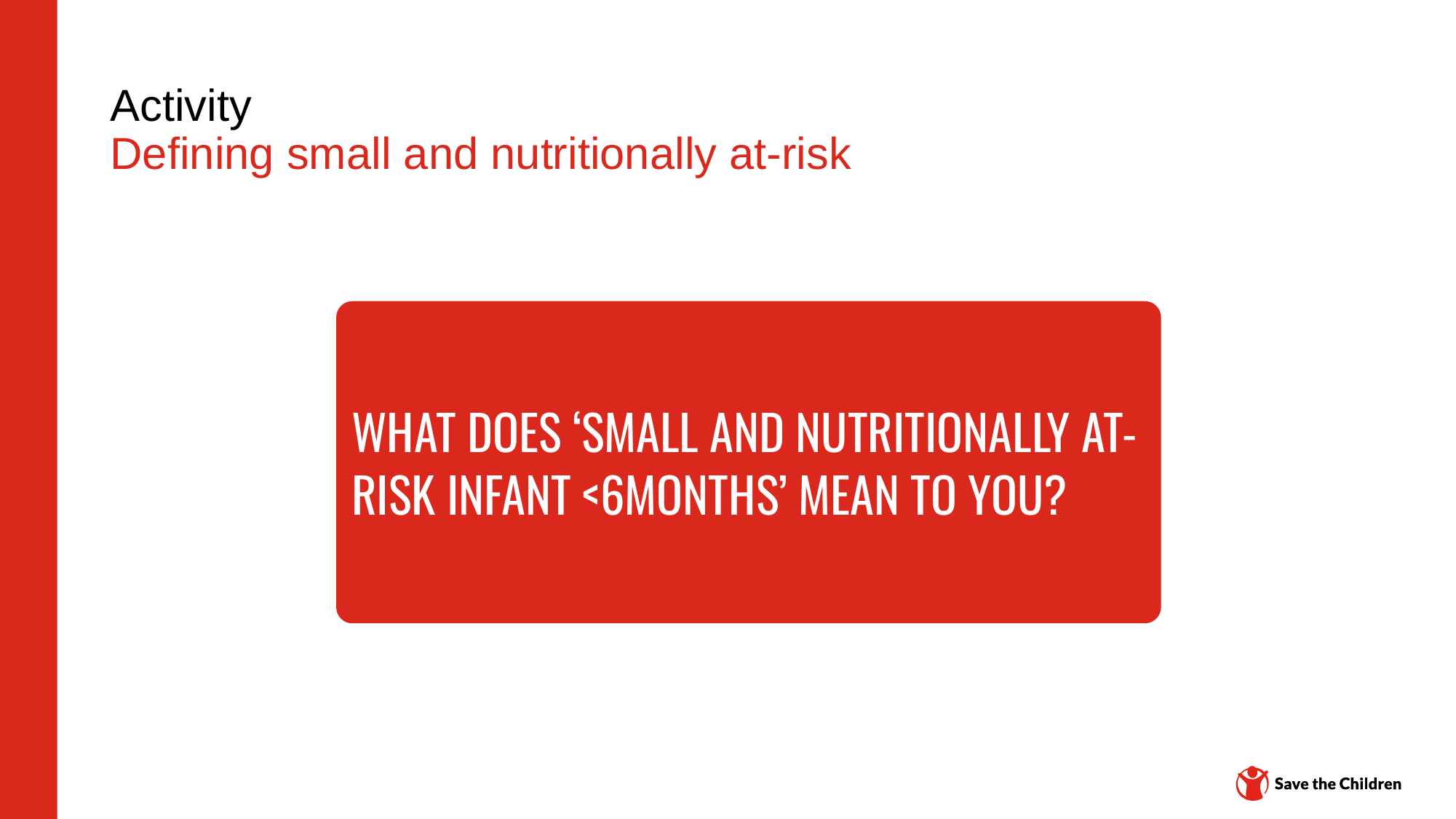

# Activity Defining small and nutritionally at-risk
WHAT DOES ‘SMALL AND NUTRITIONALLY AT-RISK INFANT <6MONTHS’ MEAN TO YOU?
Content Hub: CH1304412